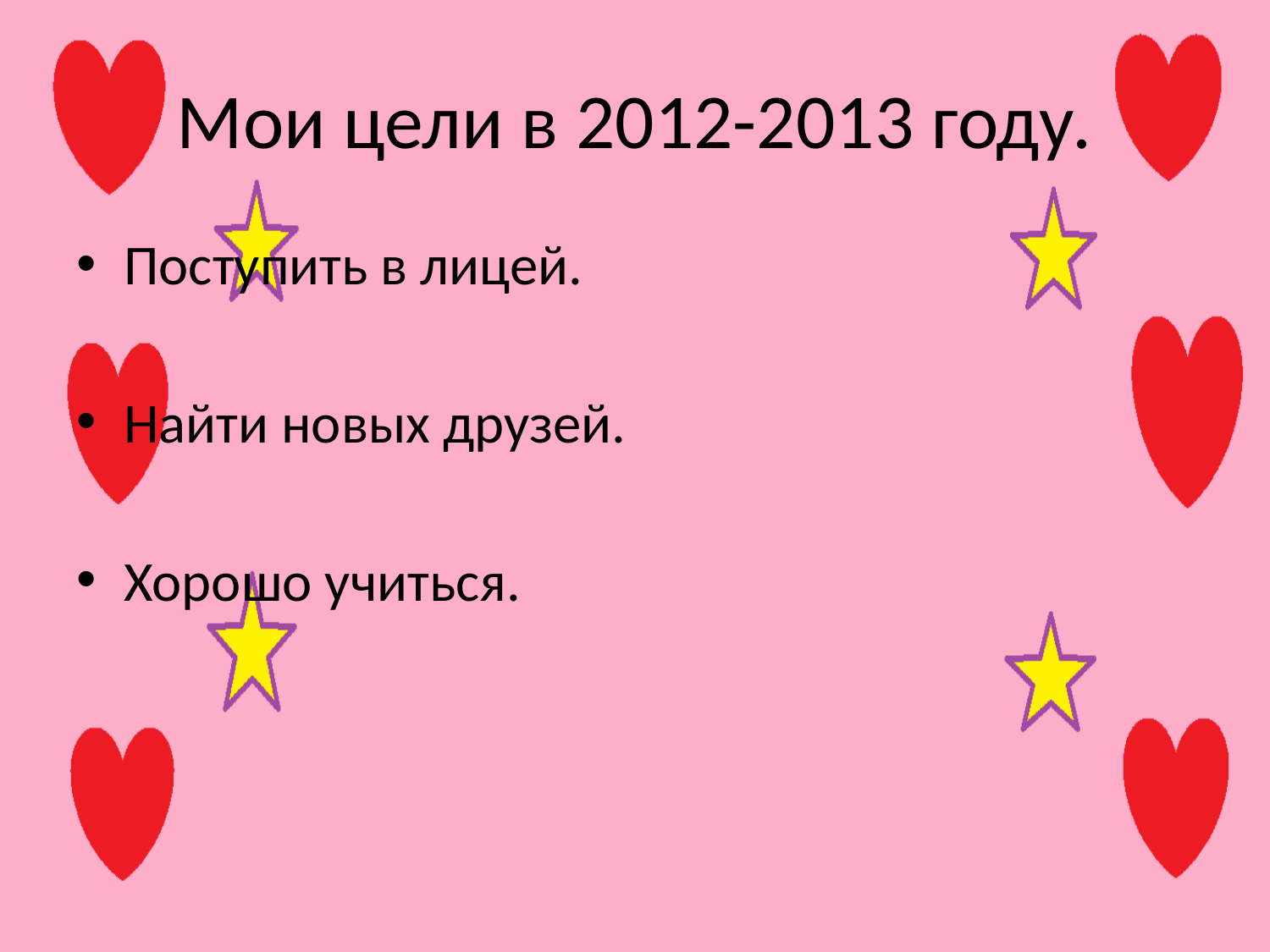

# Мои цели в 2012-2013 году.
Поступить в лицей.

Найти новых друзей.

Хорошо учиться.